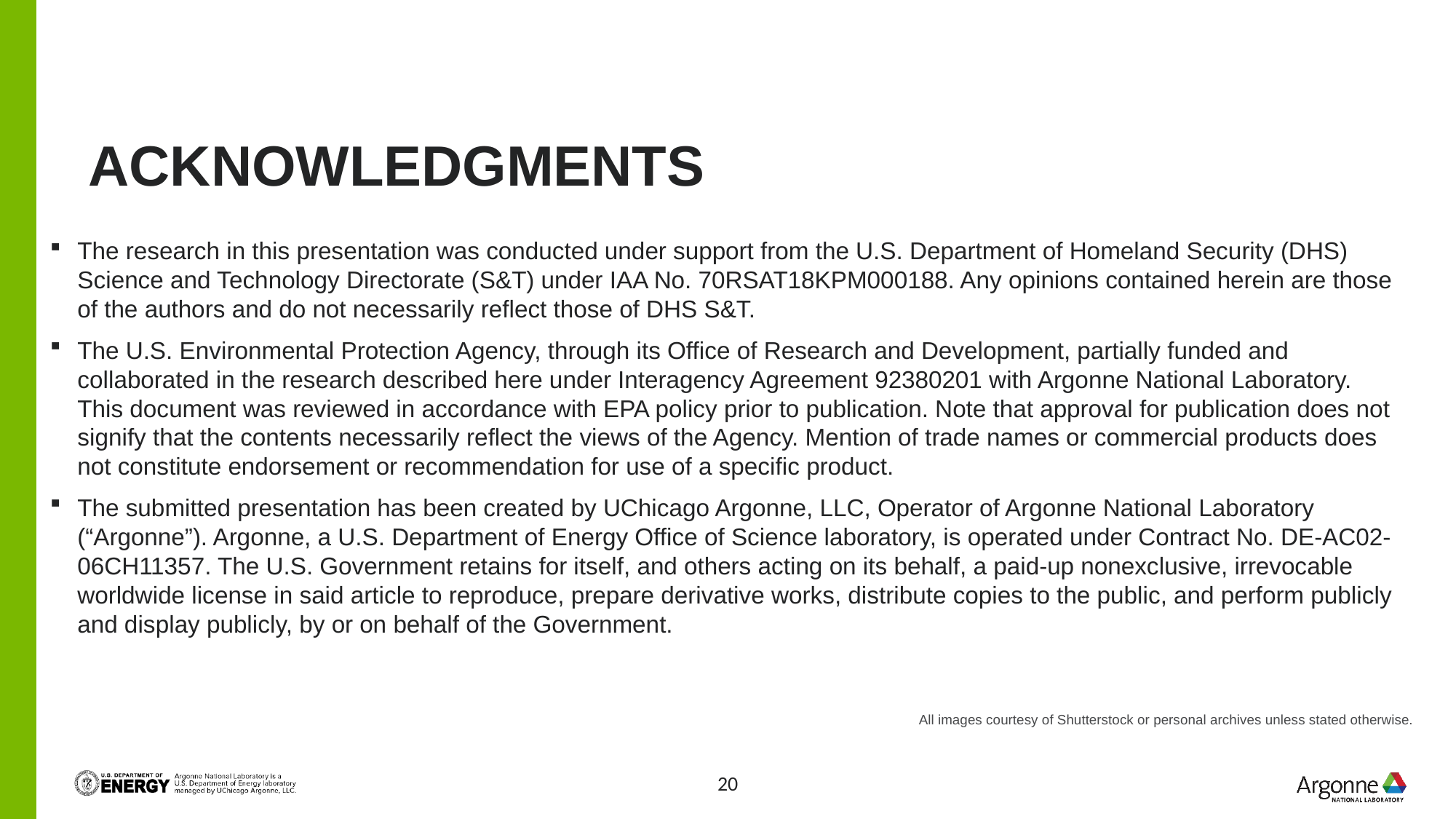

# Acknowledgments
The research in this presentation was conducted under support from the U.S. Department of Homeland Security (DHS) Science and Technology Directorate (S&T) under IAA No. 70RSAT18KPM000188. Any opinions contained herein are those of the authors and do not necessarily reflect those of DHS S&T.
The U.S. Environmental Protection Agency, through its Office of Research and Development, partially funded and collaborated in the research described here under Interagency Agreement 92380201 with Argonne National Laboratory. This document was reviewed in accordance with EPA policy prior to publication. Note that approval for publication does not signify that the contents necessarily reflect the views of the Agency. Mention of trade names or commercial products does not constitute endorsement or recommendation for use of a specific product.
The submitted presentation has been created by UChicago Argonne, LLC, Operator of Argonne National Laboratory (“Argonne”). Argonne, a U.S. Department of Energy Office of Science laboratory, is operated under Contract No. DE-AC02-06CH11357. The U.S. Government retains for itself, and others acting on its behalf, a paid-up nonexclusive, irrevocable worldwide license in said article to reproduce, prepare derivative works, distribute copies to the public, and perform publicly and display publicly, by or on behalf of the Government.
All images courtesy of Shutterstock or personal archives unless stated otherwise.
20